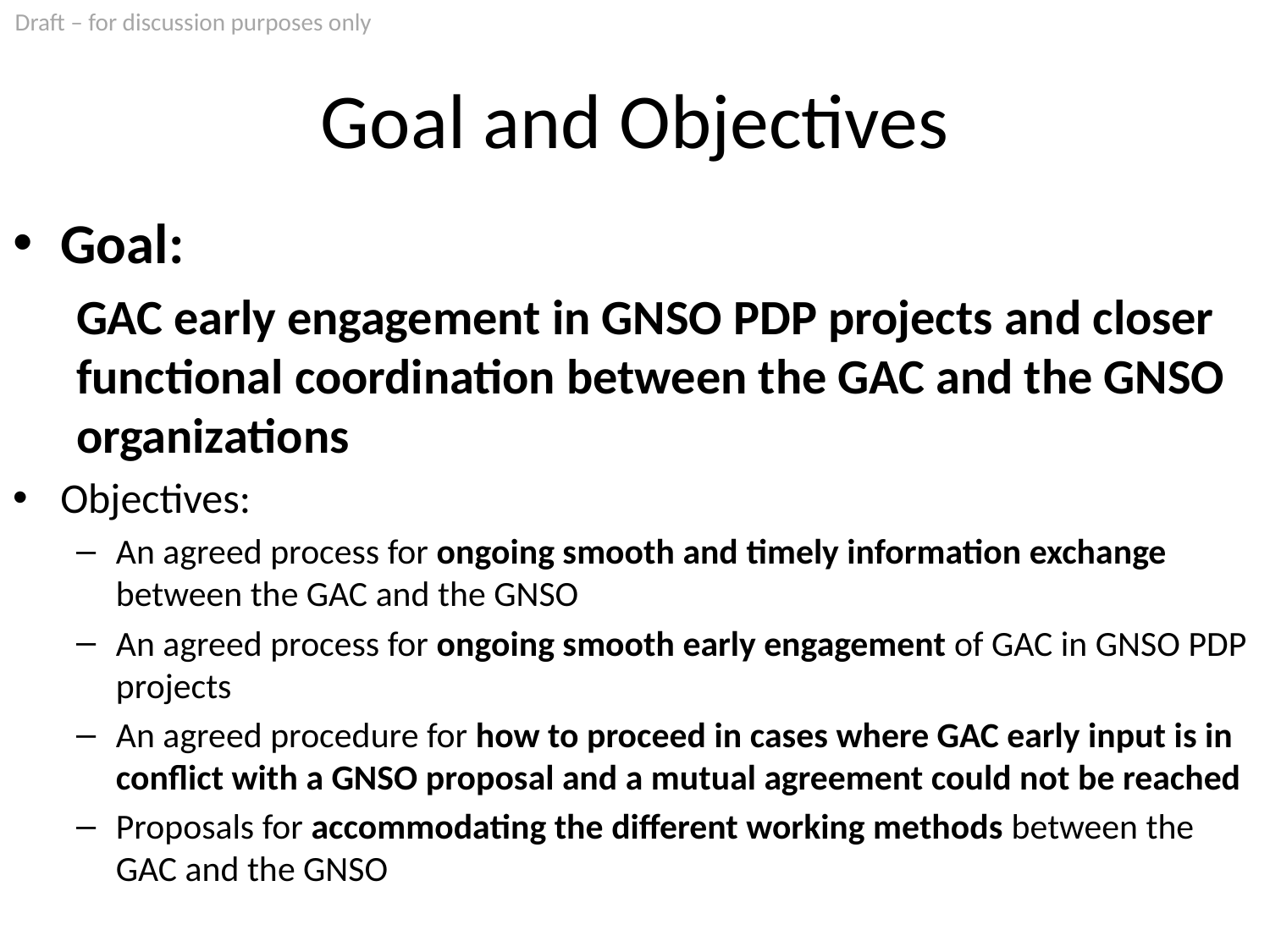

# Goal and Objectives
Goal:
GAC early engagement in GNSO PDP projects and closer functional coordination between the GAC and the GNSO organizations
Objectives:
An agreed process for ongoing smooth and timely information exchange between the GAC and the GNSO
An agreed process for ongoing smooth early engagement of GAC in GNSO PDP projects
An agreed procedure for how to proceed in cases where GAC early input is in conflict with a GNSO proposal and a mutual agreement could not be reached
Proposals for accommodating the different working methods between the GAC and the GNSO